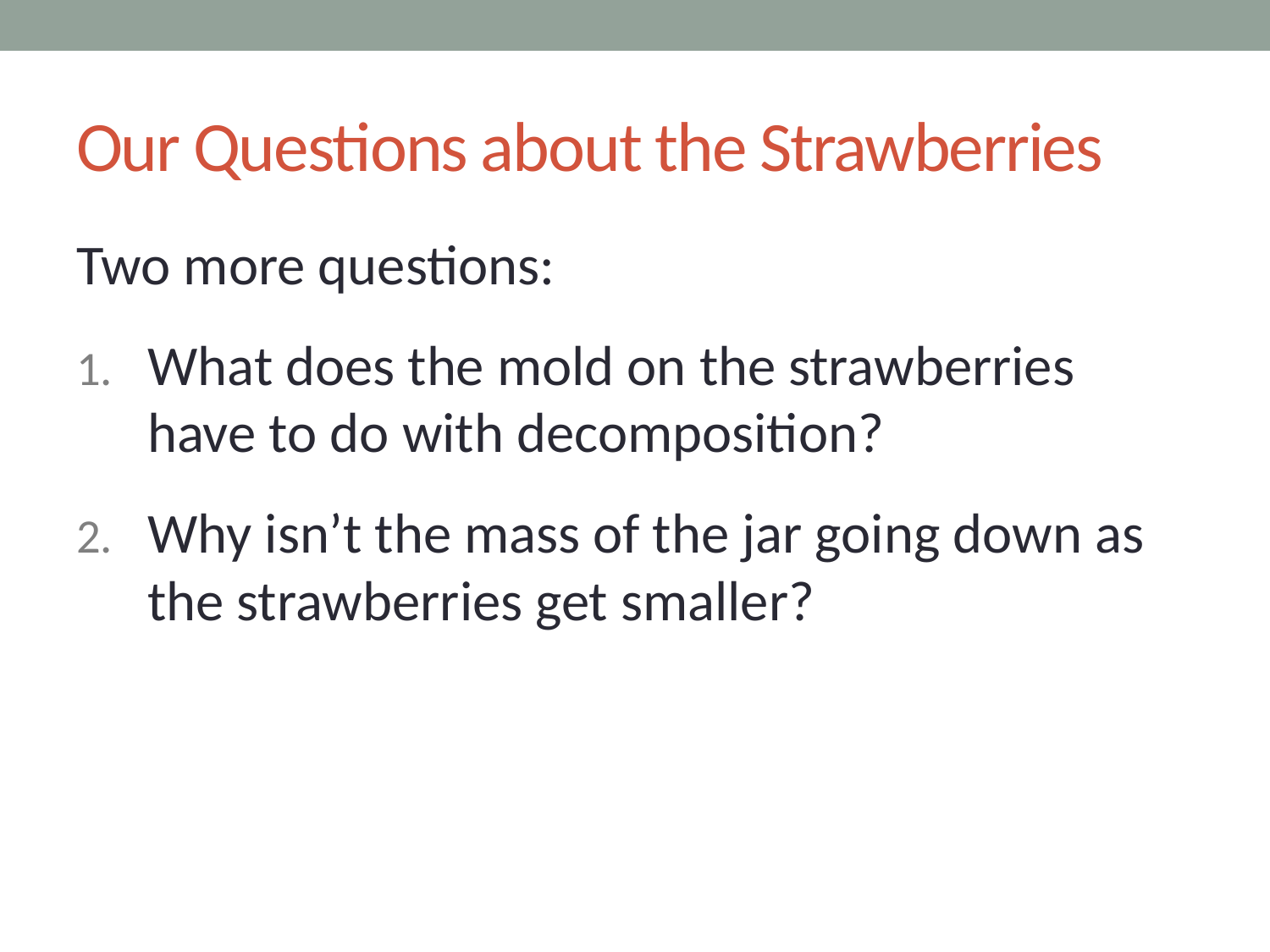

# Our Questions about the Strawberries
Two more questions:
What does the mold on the strawberries have to do with decomposition?
Why isn’t the mass of the jar going down as the strawberries get smaller?